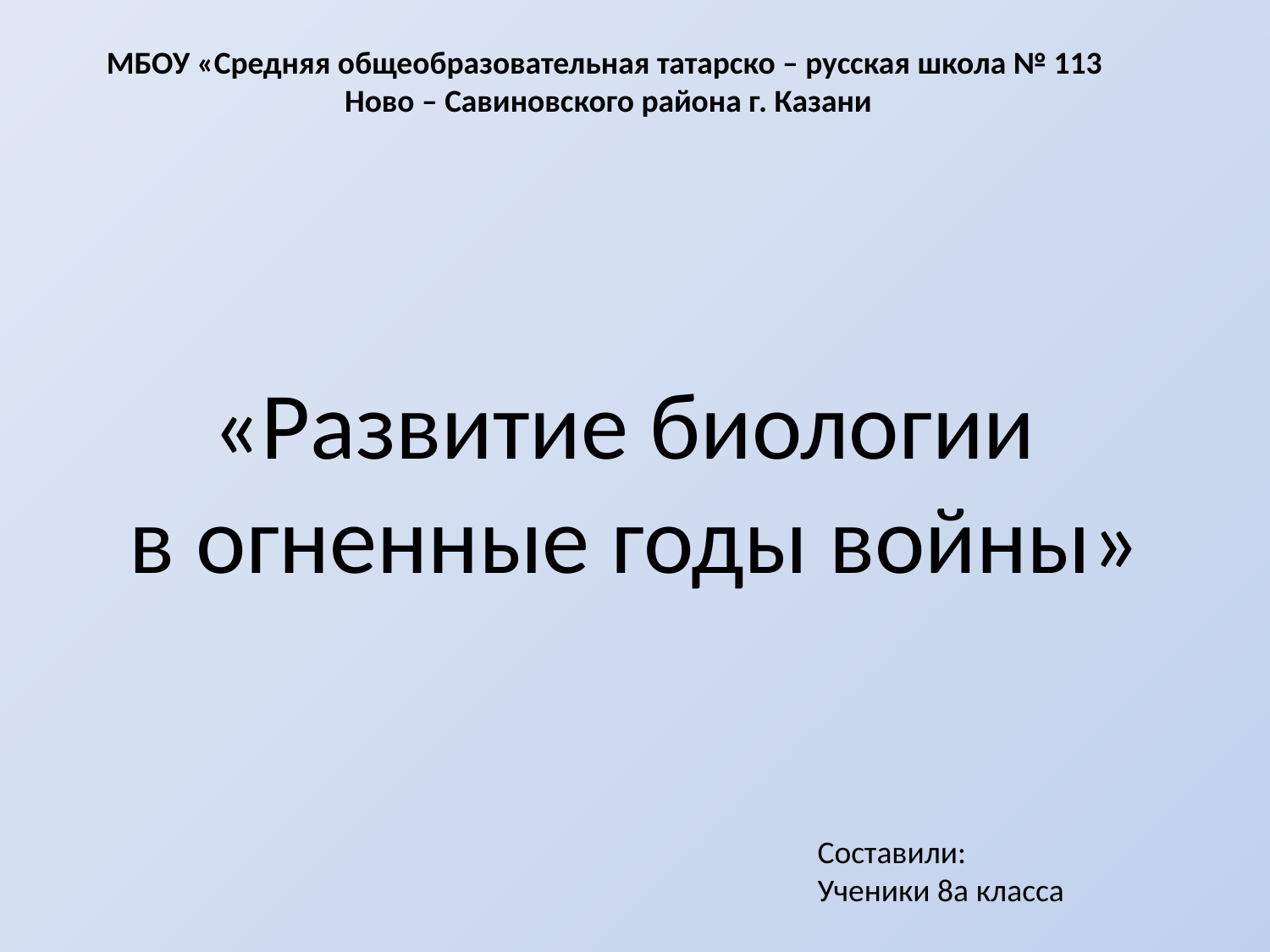

МБОУ «Средняя общеобразовательная татарско – русская школа № 113
 Ново – Савиновского района г. Казани
«Развитие биологии
в огненные годы войны»
Составили:
Ученики 8а класса